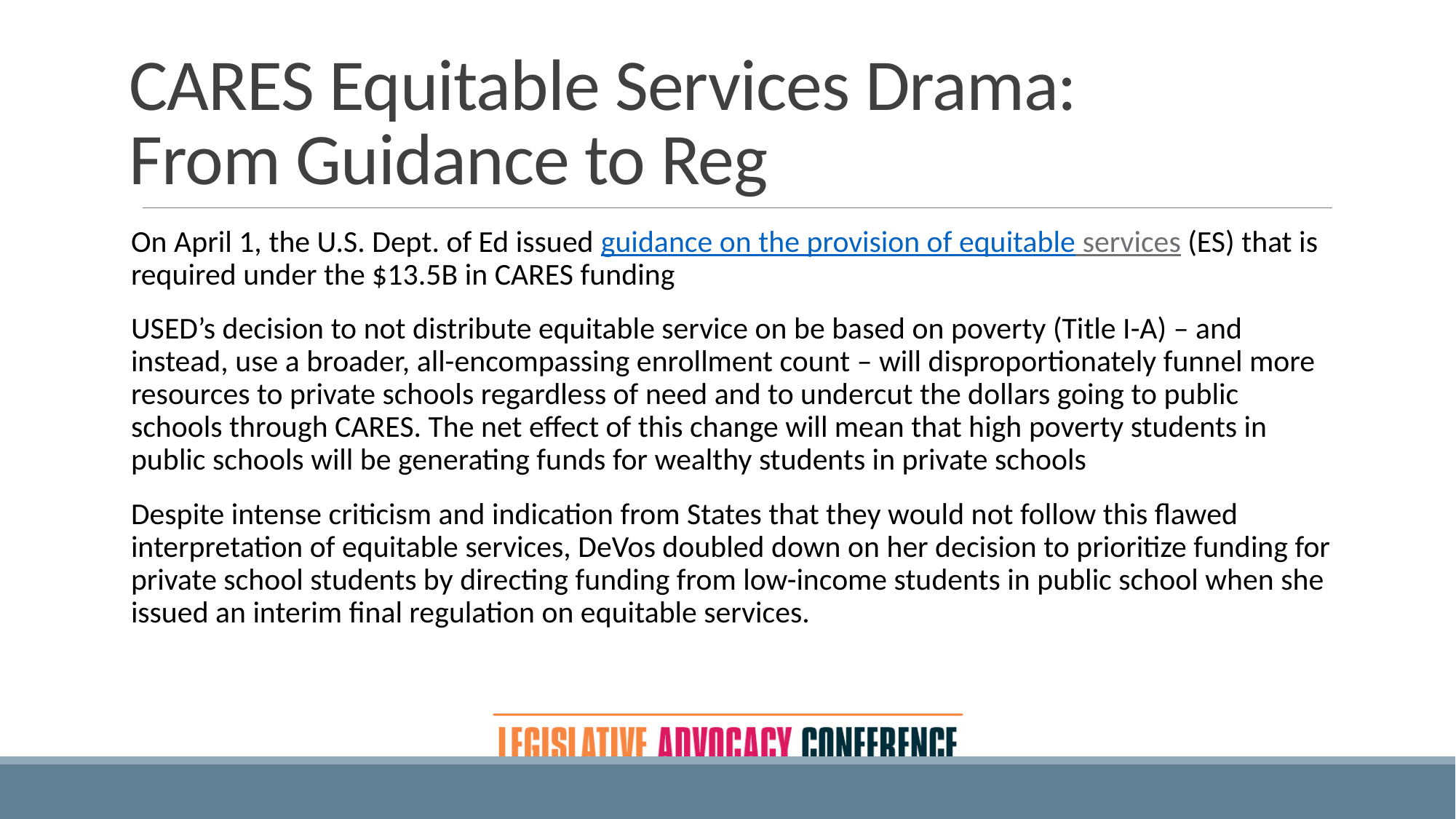

# CARES Equitable Services Drama: From Guidance to Reg
On April 1, the U.S. Dept. of Ed issued guidance on the provision of equitable services (ES) that is required under the $13.5B in CARES funding
USED’s decision to not distribute equitable service on be based on poverty (Title I-A) – and instead, use a broader, all-encompassing enrollment count – will disproportionately funnel more resources to private schools regardless of need and to undercut the dollars going to public schools through CARES. The net effect of this change will mean that high poverty students in public schools will be generating funds for wealthy students in private schools
Despite intense criticism and indication from States that they would not follow this flawed interpretation of equitable services, DeVos doubled down on her decision to prioritize funding for private school students by directing funding from low-income students in public school when she issued an interim final regulation on equitable services.